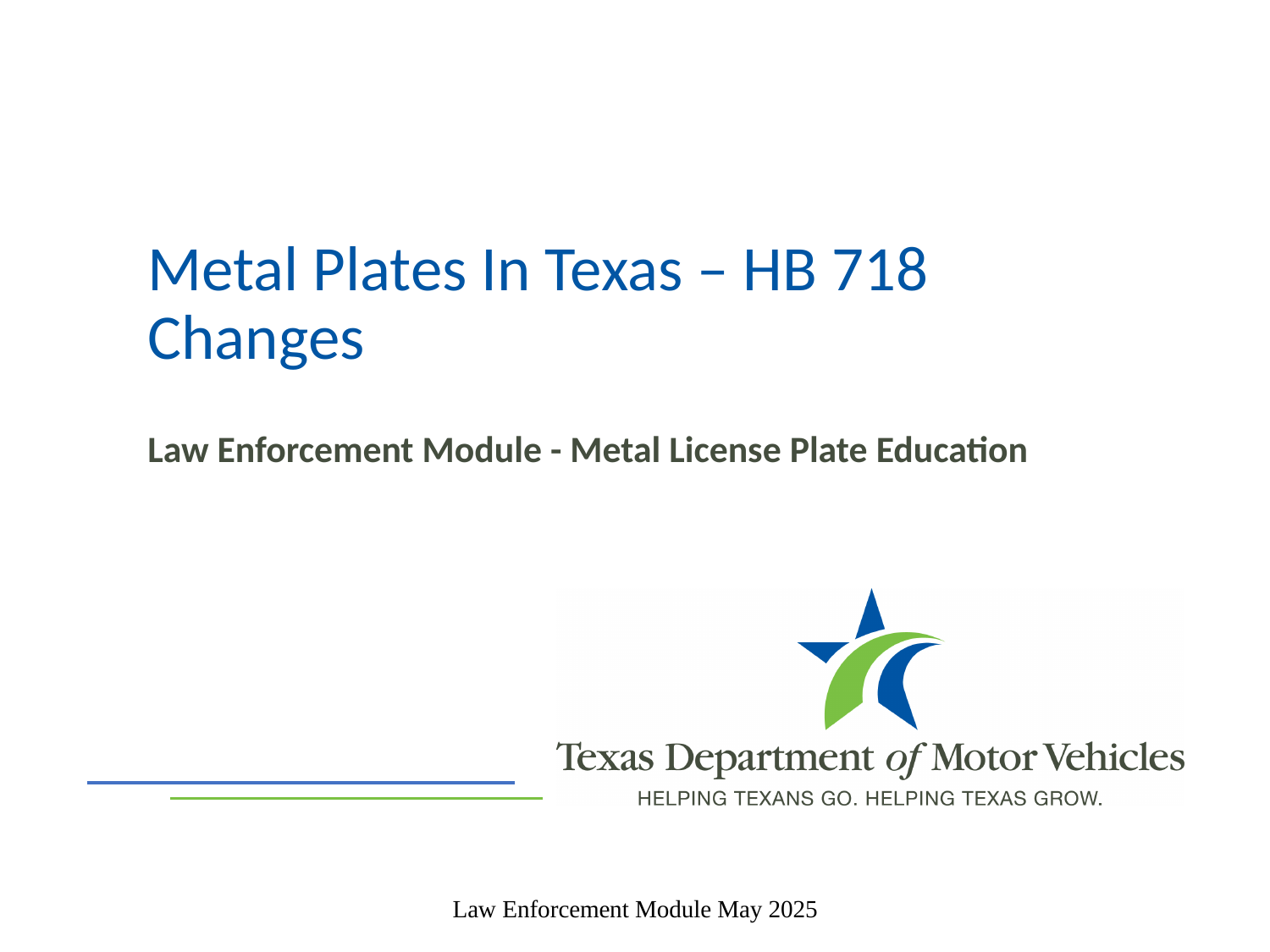

# Metal Plates In Texas – HB 718 Changes
Law Enforcement Module - Metal License Plate Education
Law Enforcement Module May 2025